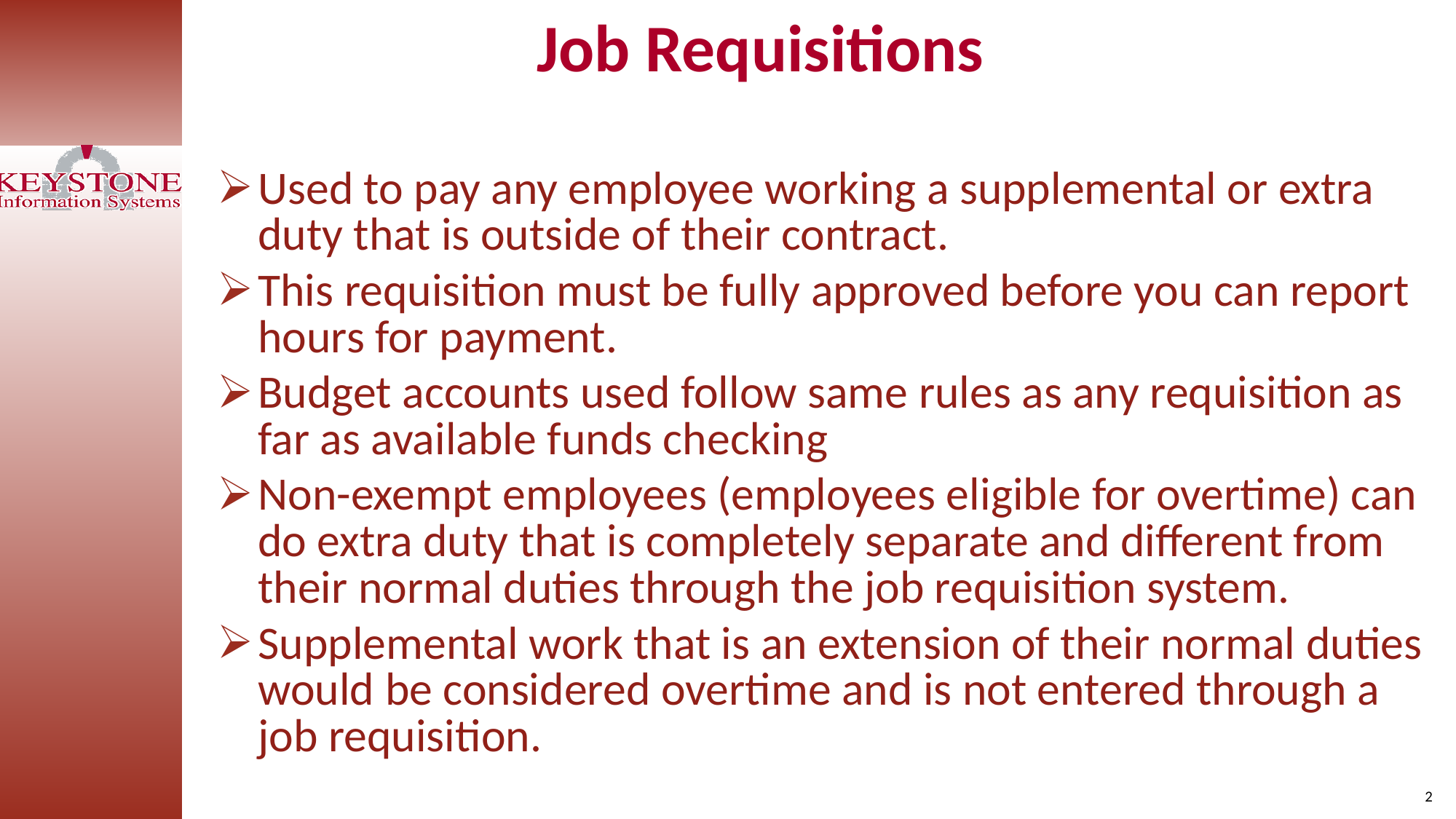

Job Requisitions
Used to pay any employee working a supplemental or extra duty that is outside of their contract.
This requisition must be fully approved before you can report hours for payment.
Budget accounts used follow same rules as any requisition as far as available funds checking
Non-exempt employees (employees eligible for overtime) can do extra duty that is completely separate and different from their normal duties through the job requisition system.
Supplemental work that is an extension of their normal duties would be considered overtime and is not entered through a job requisition.
2